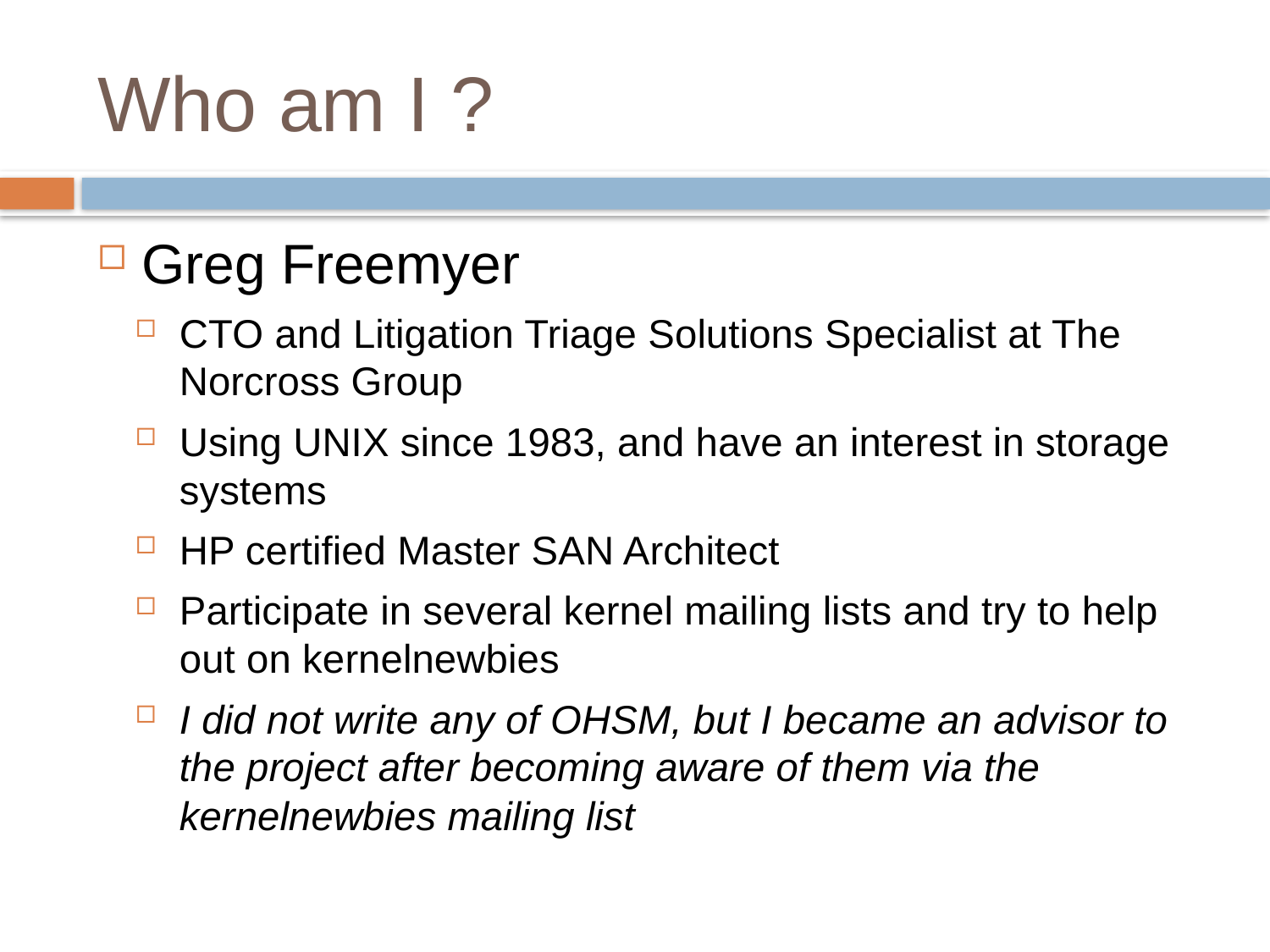

# Who am I ?
Greg Freemyer
CTO and Litigation Triage Solutions Specialist at The Norcross Group
Using UNIX since 1983, and have an interest in storage systems
HP certified Master SAN Architect
Participate in several kernel mailing lists and try to help out on kernelnewbies
I did not write any of OHSM, but I became an advisor to the project after becoming aware of them via the  kernelnewbies mailing list